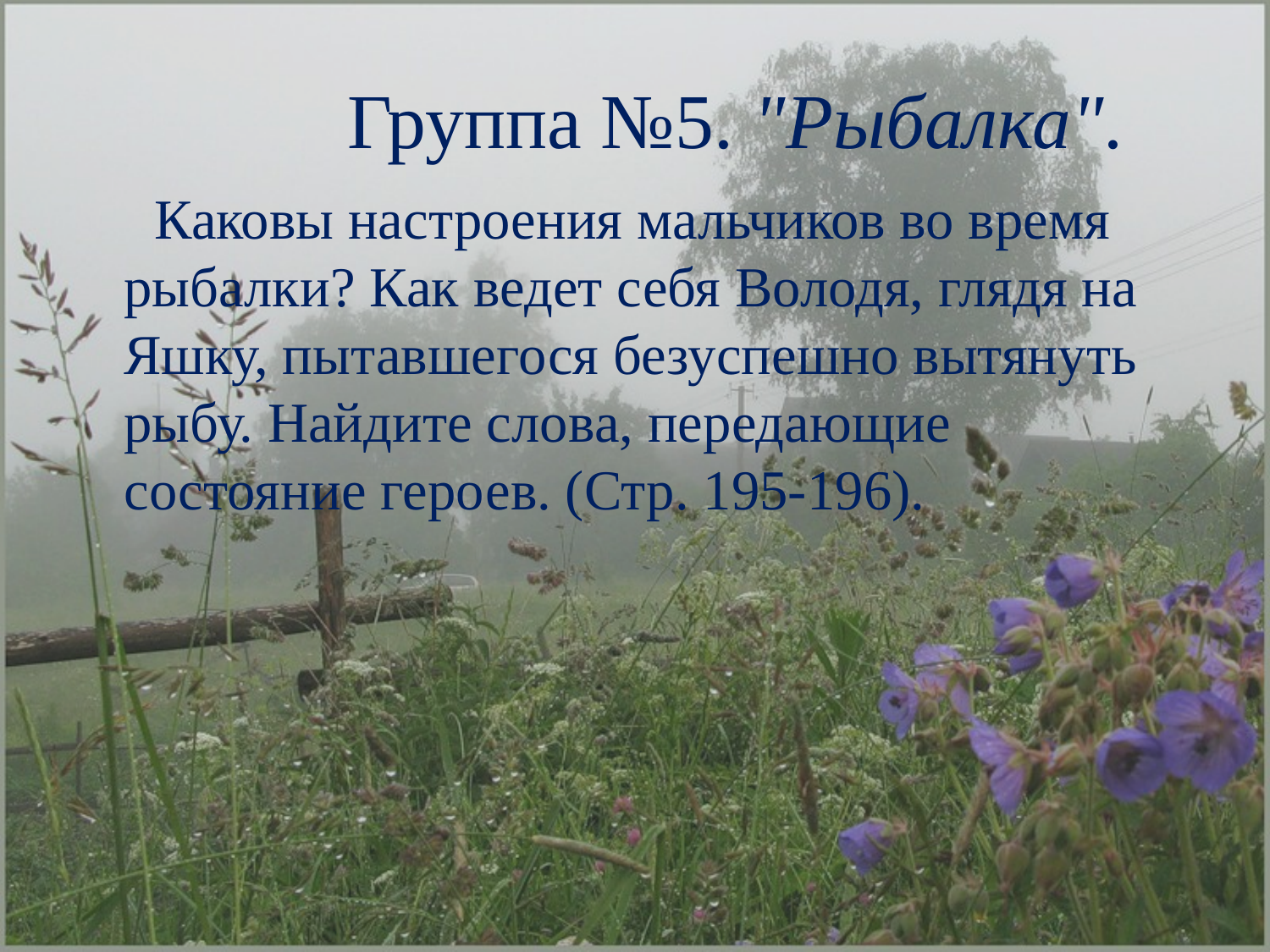

# Группа №5. "Рыбалка".
     Каковы настроения мальчиков во время рыбалки? Как ведет себя Володя, глядя на Яшку, пытавшегося безуспешно вытянуть рыбу. Найдите слова, передающие  состояние героев. (Стр. 195-196).